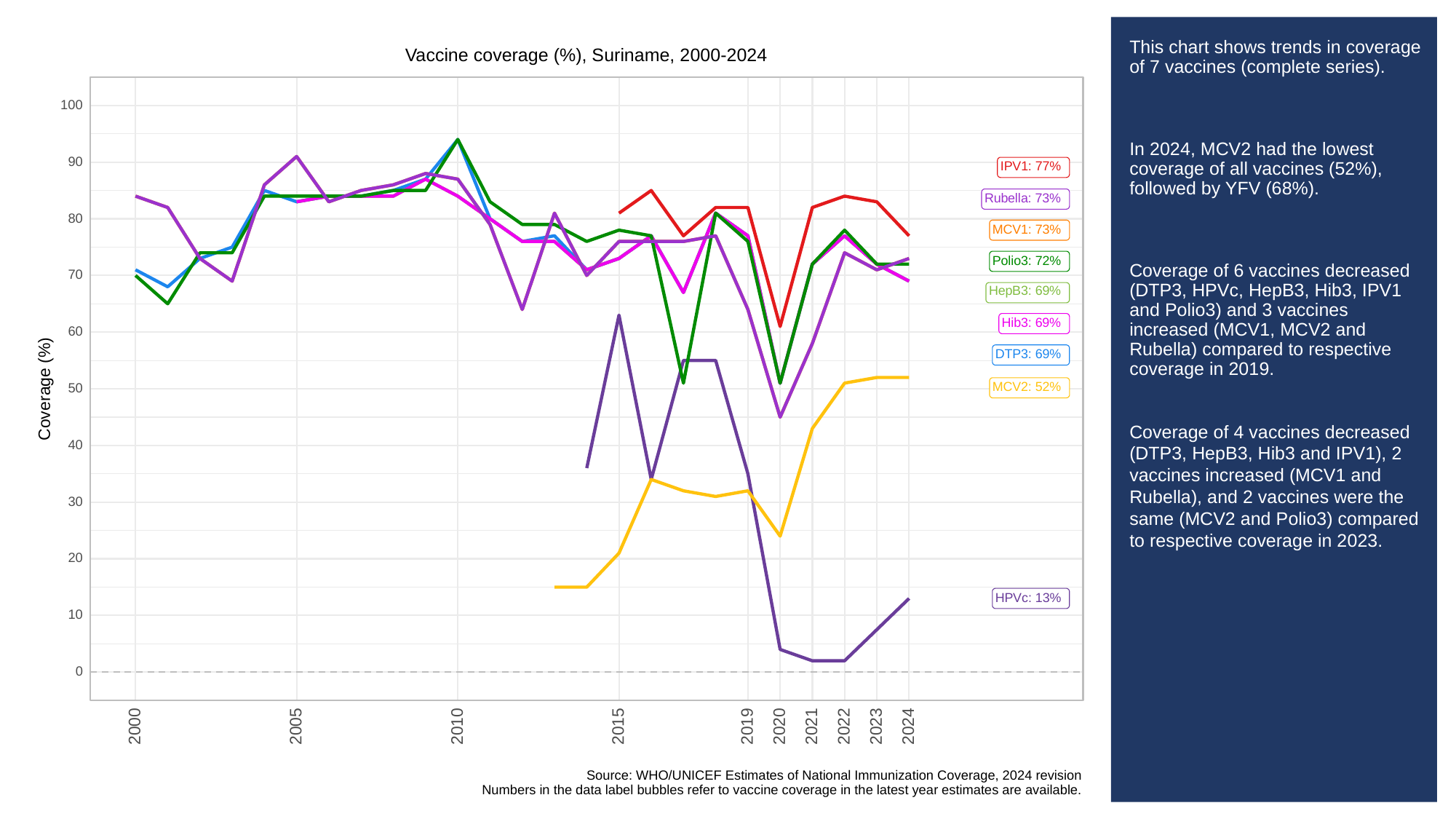

# This chart shows trends in coverage of 7 vaccines (complete series).

In 2024, MCV2 had the lowest coverage of all vaccines (52%), followed by YFV (68%).

Coverage of 6 vaccines decreased (DTP3, HPVc, HepB3, Hib3, IPV1 and Polio3) and 3 vaccines increased (MCV1, MCV2 and Rubella) compared to respective coverage in 2019.

Coverage of 4 vaccines decreased (DTP3, HepB3, Hib3 and IPV1), 2 vaccines increased (MCV1 and Rubella), and 2 vaccines were the same (MCV2 and Polio3) compared to respective coverage in 2023.

Vaccine coverage (%), Suriname, 2000-2024

100

90

IPV1: 77%

Rubella: 73%

80

MCV1: 73%

Polio3: 72%

70

HepB3: 69%

Hib3: 69%
60

DTP3: 69%

Coverage (%)
MCV2: 52%
50

40

30

20

HPVc: 13%

10

0

2023
2000
2005
2010
2015
2019
2020
2021
2022
2024
Source: WHO/UNICEF Estimates of National Immunization Coverage, 2024 revision
Numbers in the data label bubbles refer to vaccine coverage in the latest year estimates are available.